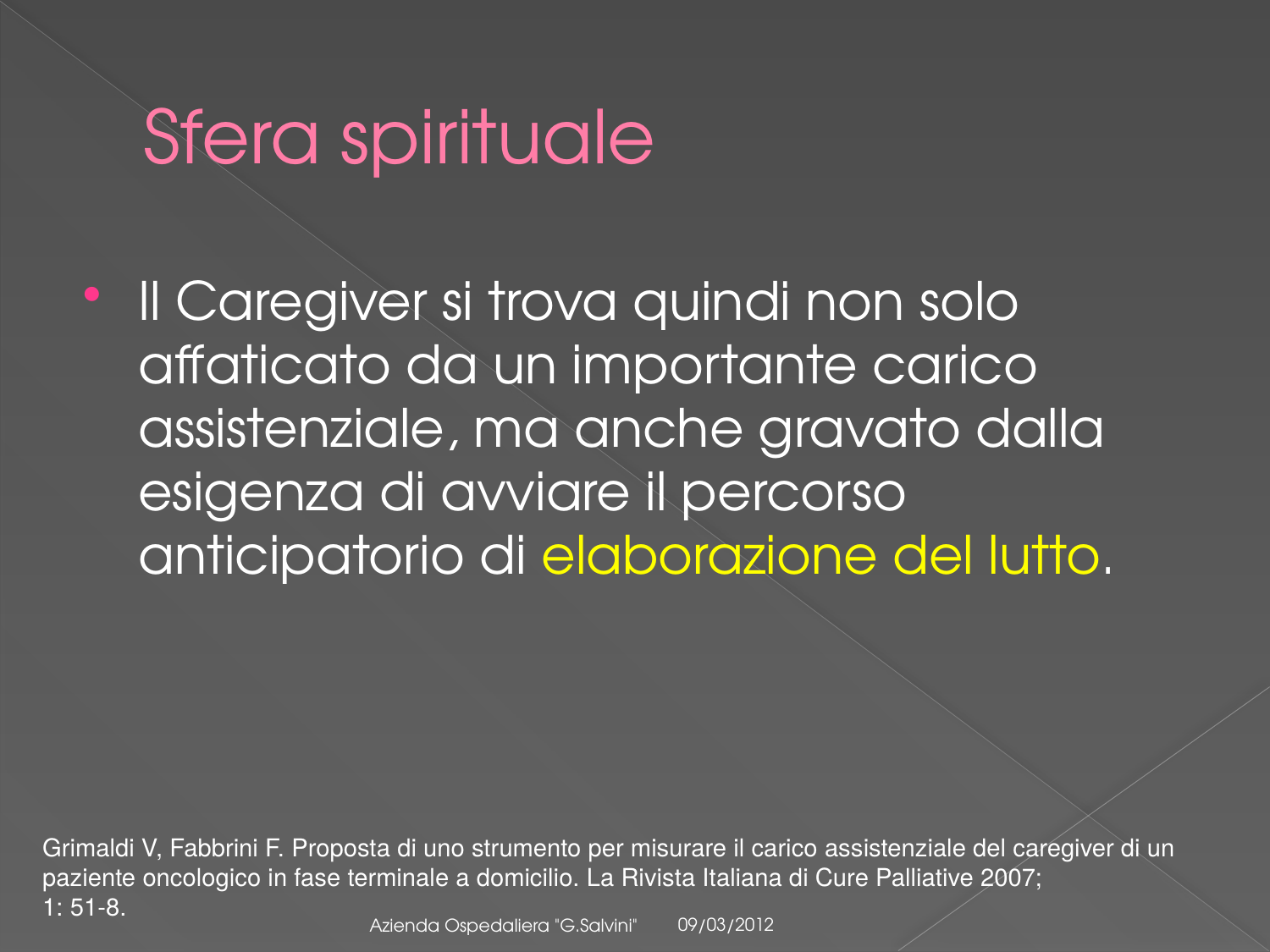

# Sfera spirituale
Il Caregiver si trova quindi non solo affaticato da un importante carico assistenziale, ma anche gravato dalla esigenza di avviare il percorso anticipatorio di elaborazione del lutto.
Grimaldi V, Fabbrini F. Proposta di uno strumento per misurare il carico assistenziale del caregiver di un paziente oncologico in fase terminale a domicilio. La Rivista Italiana di Cure Palliative 2007;
1: 51-8.
09/03/2012
Azienda Ospedaliera "G.Salvini"